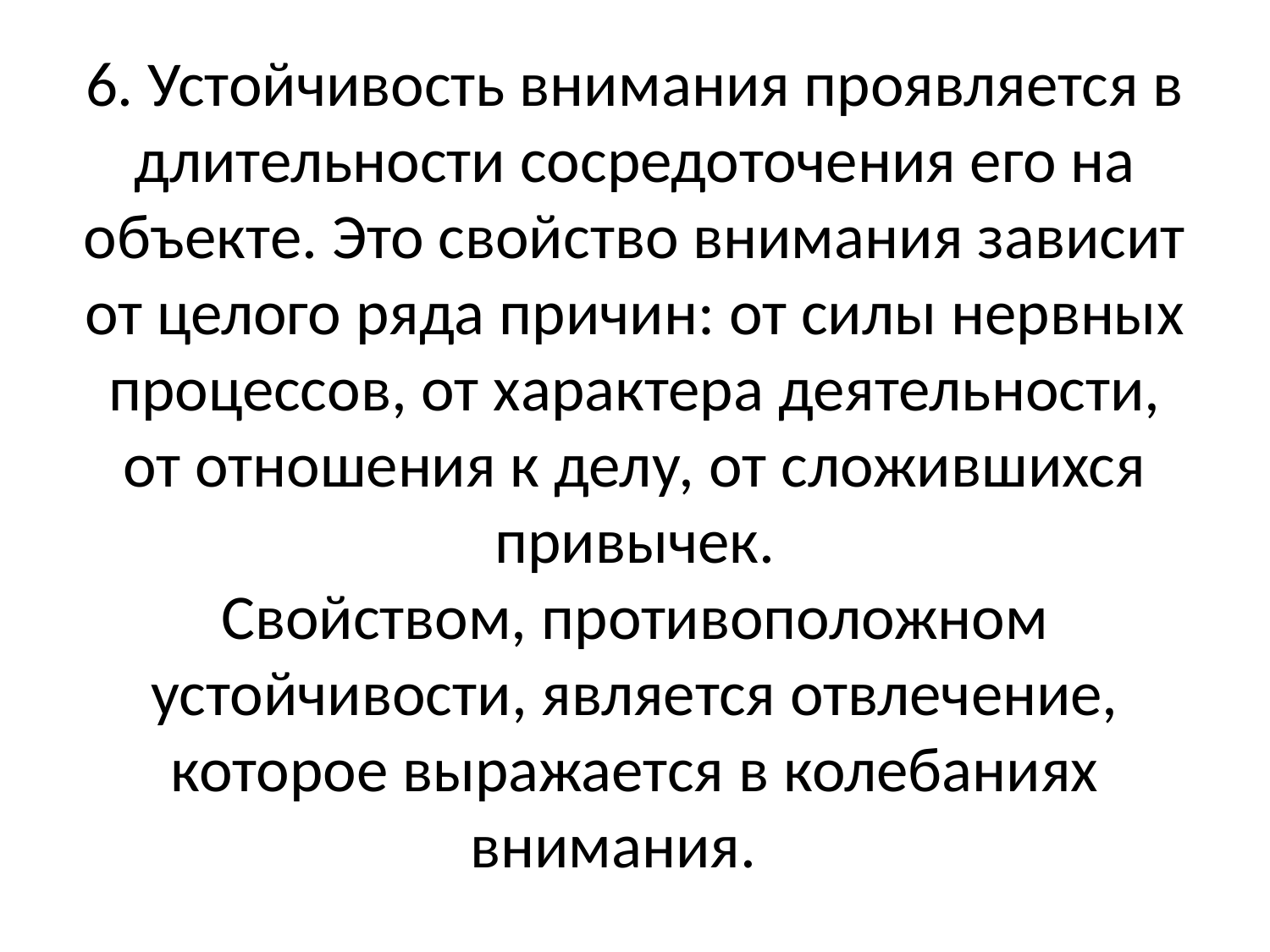

# 6. Устойчивость внимания проявляется в длительности сосредоточения его на объекте. Это свойство внимания зависит от целого ряда причин: от силы нервных процессов, от характера деятельности, от отношения к делу, от сложившихся привычек. Свойством, противоположном устойчивости, является отвлечение, которое выражается в колебаниях внимания.